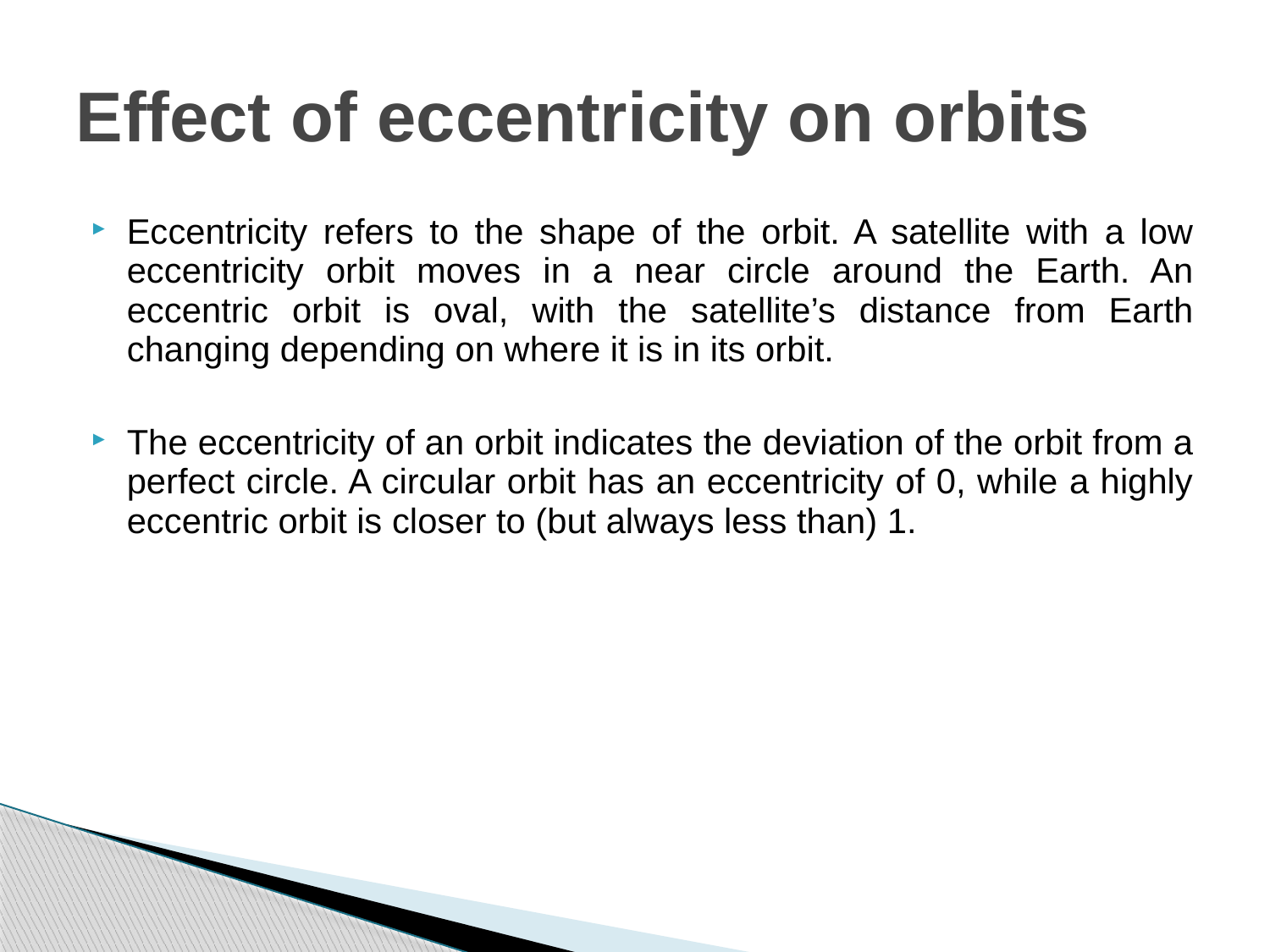

# Effect of eccentricity on orbits
Eccentricity refers to the shape of the orbit. A satellite with a low eccentricity orbit moves in a near circle around the Earth. An eccentric orbit is oval, with the satellite’s distance from Earth changing depending on where it is in its orbit.

The eccentricity of an orbit indicates the deviation of the orbit from a perfect circle. A circular orbit has an eccentricity of 0, while a highly eccentric orbit is closer to (but always less than) 1.